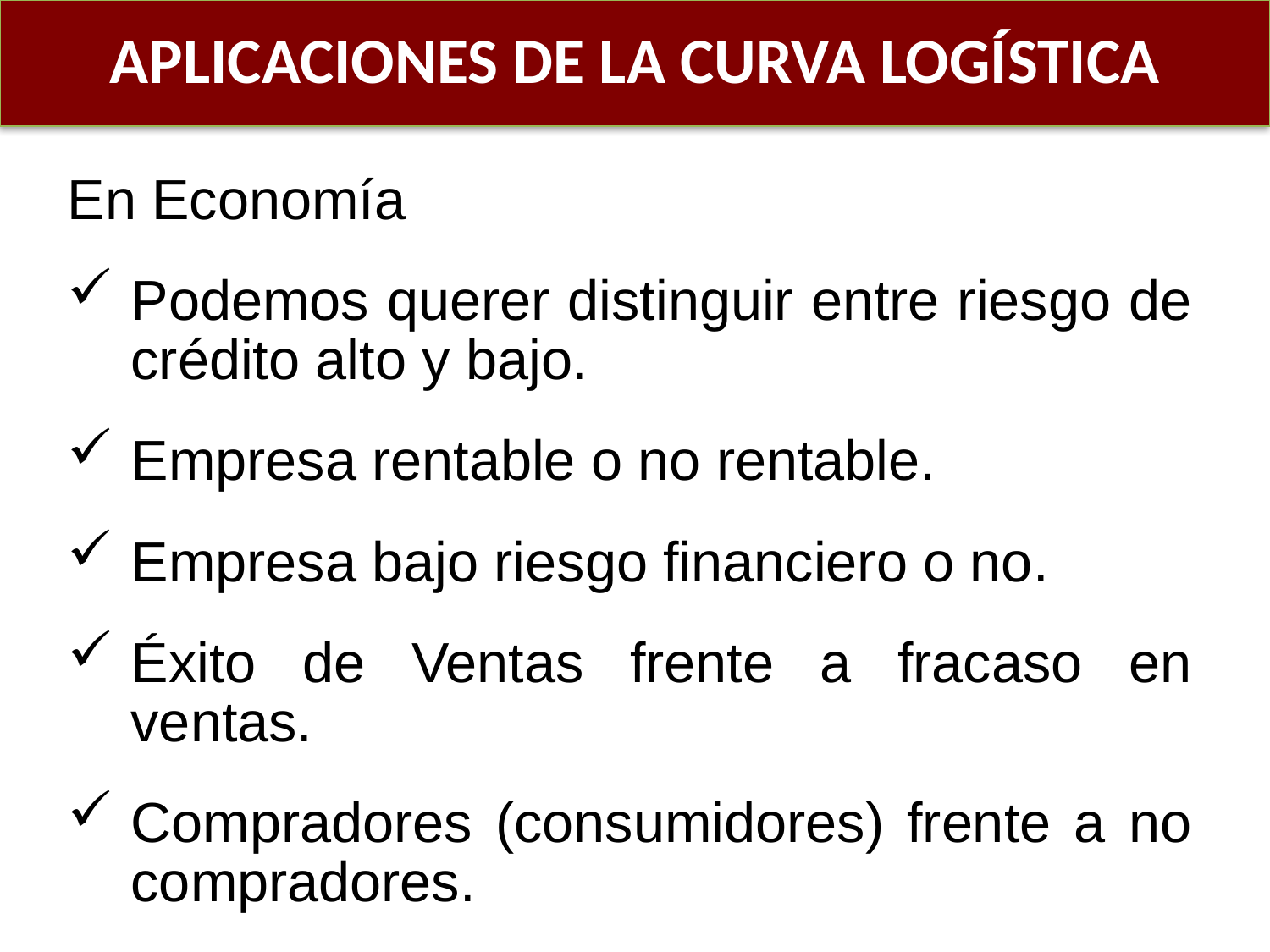

APLICACIONES DE LA CURVA LOGÍSTICA
En Economía
Podemos querer distinguir entre riesgo de crédito alto y bajo.
Empresa rentable o no rentable.
Empresa bajo riesgo financiero o no.
Éxito de Ventas frente a fracaso en ventas.
Compradores (consumidores) frente a no compradores.